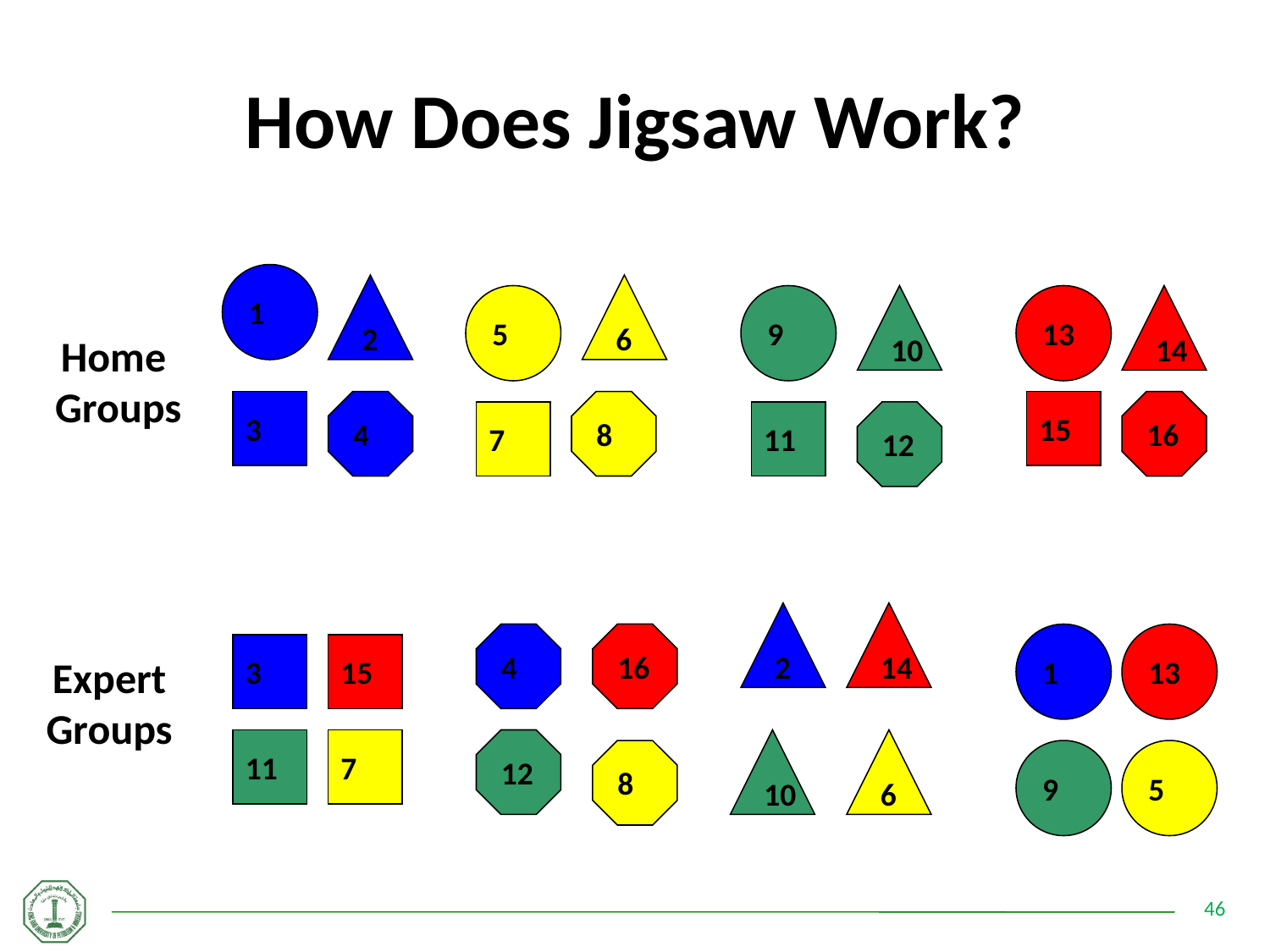

# How Does Jigsaw Work?
1
2
6
5
9
10
13
14
Home
Groups
3
4
8
15
16
7
11
12
2
14
4
16
1
13
3
15
Expert
Groups
11
7
12
10
6
8
9
5
46